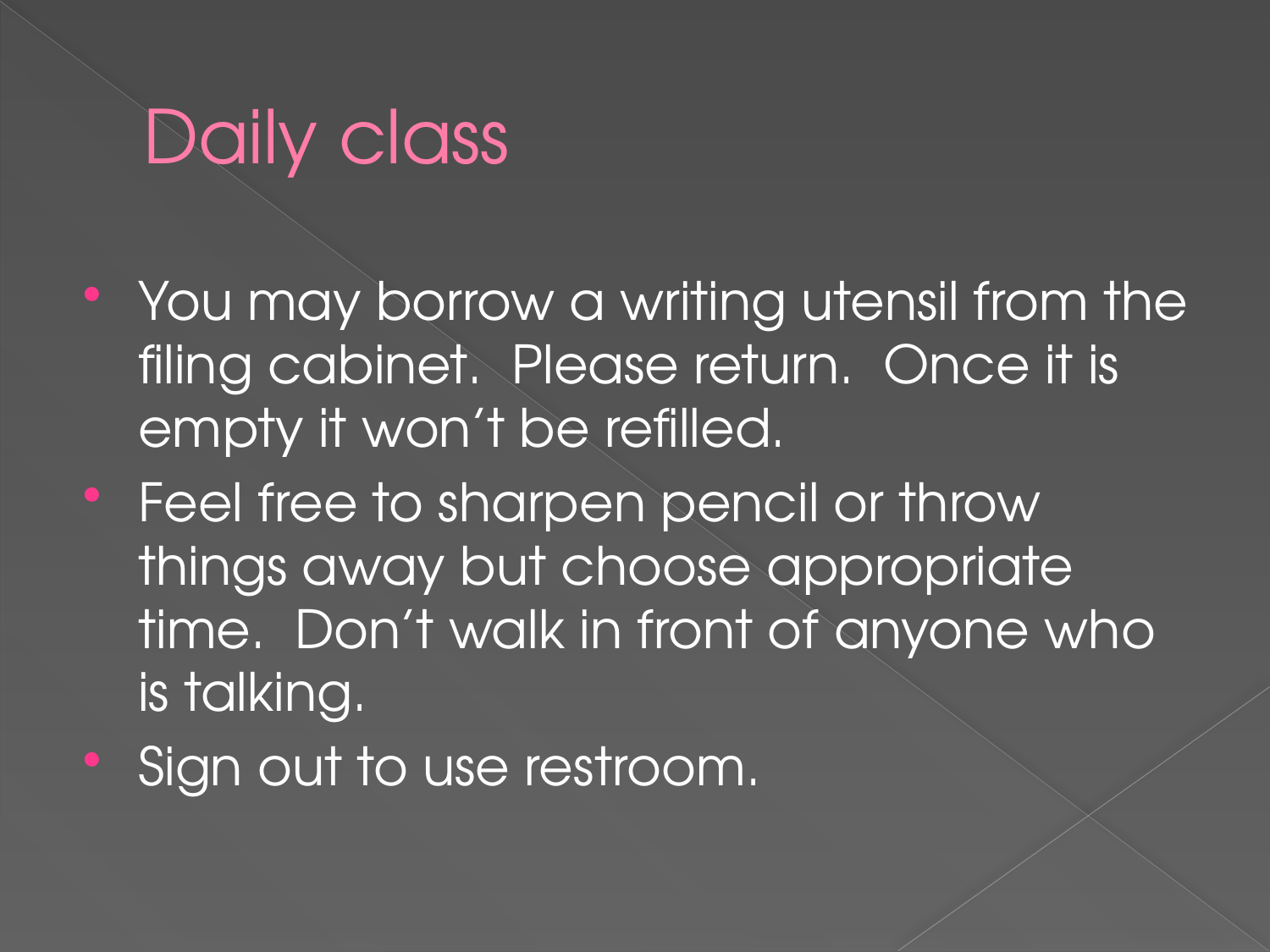

# Daily class
You may borrow a writing utensil from the filing cabinet.  Please return.  Once it is empty it won’t be refilled.
Feel free to sharpen pencil or throw things away but choose appropriate time.  Don’t walk in front of anyone who is talking.
Sign out to use restroom.